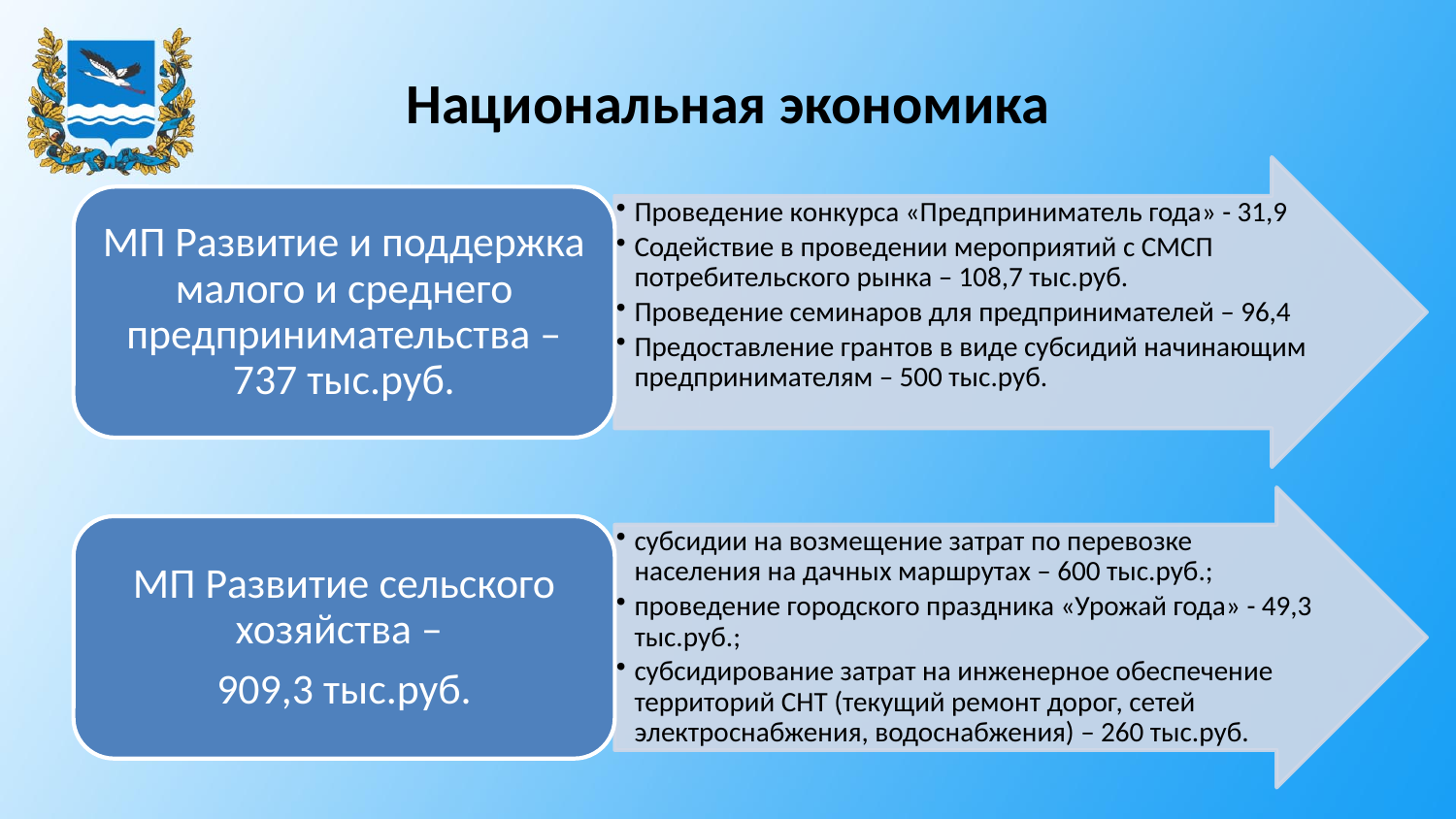

# Национальная экономика
Проведение конкурса «Предприниматель года» - 31,9
Содействие в проведении мероприятий с СМСП потребительского рынка – 108,7 тыс.руб.
Проведение семинаров для предпринимателей – 96,4
Предоставление грантов в виде субсидий начинающим предпринимателям – 500 тыс.руб.
МП Развитие и поддержка малого и среднего предпринимательства – 737 тыс.руб.
субсидии на возмещение затрат по перевозке населения на дачных маршрутах – 600 тыс.руб.;
проведение городского праздника «Урожай года» - 49,3 тыс.руб.;
субсидирование затрат на инженерное обеспечение территорий СНТ (текущий ремонт дорог, сетей электроснабжения, водоснабжения) – 260 тыс.руб.
МП Развитие сельского хозяйства –
909,3 тыс.руб.